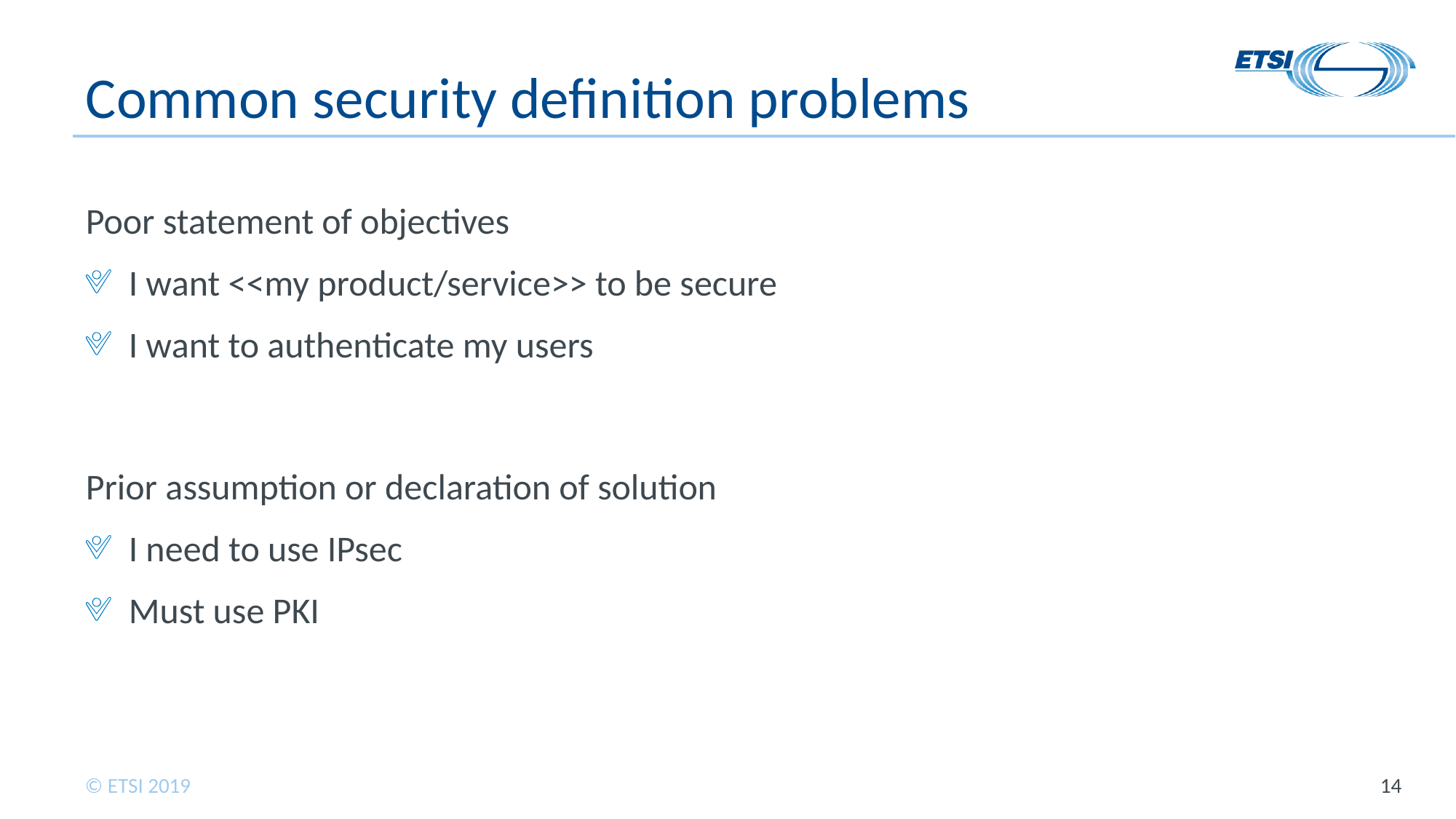

# Common security definition problems
Poor statement of objectives
I want <<my product/service>> to be secure
I want to authenticate my users

Prior assumption or declaration of solution
I need to use IPsec
Must use PKI